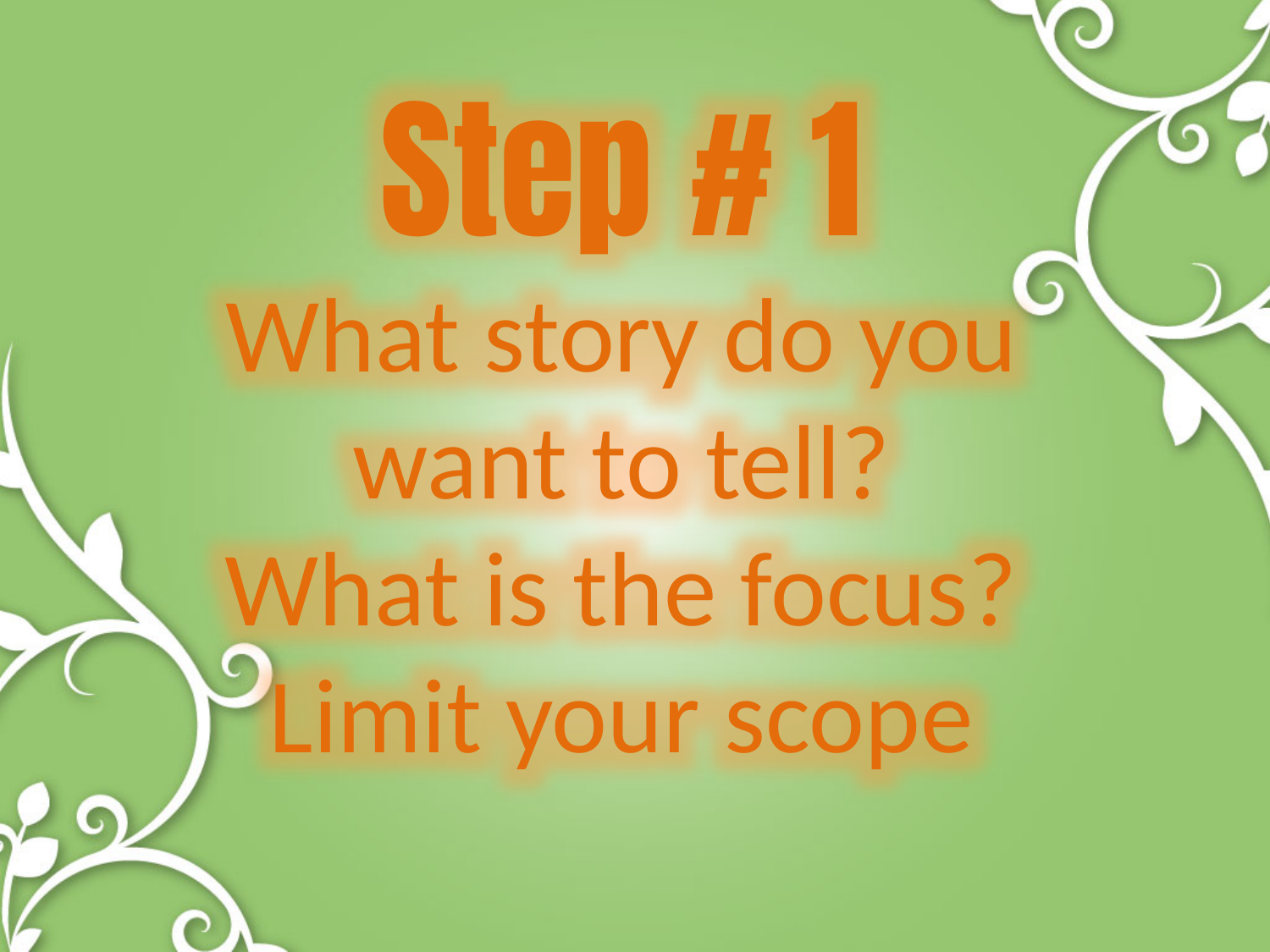

Step # 1
What story do you want to tell?
What is the focus?
Limit your scope